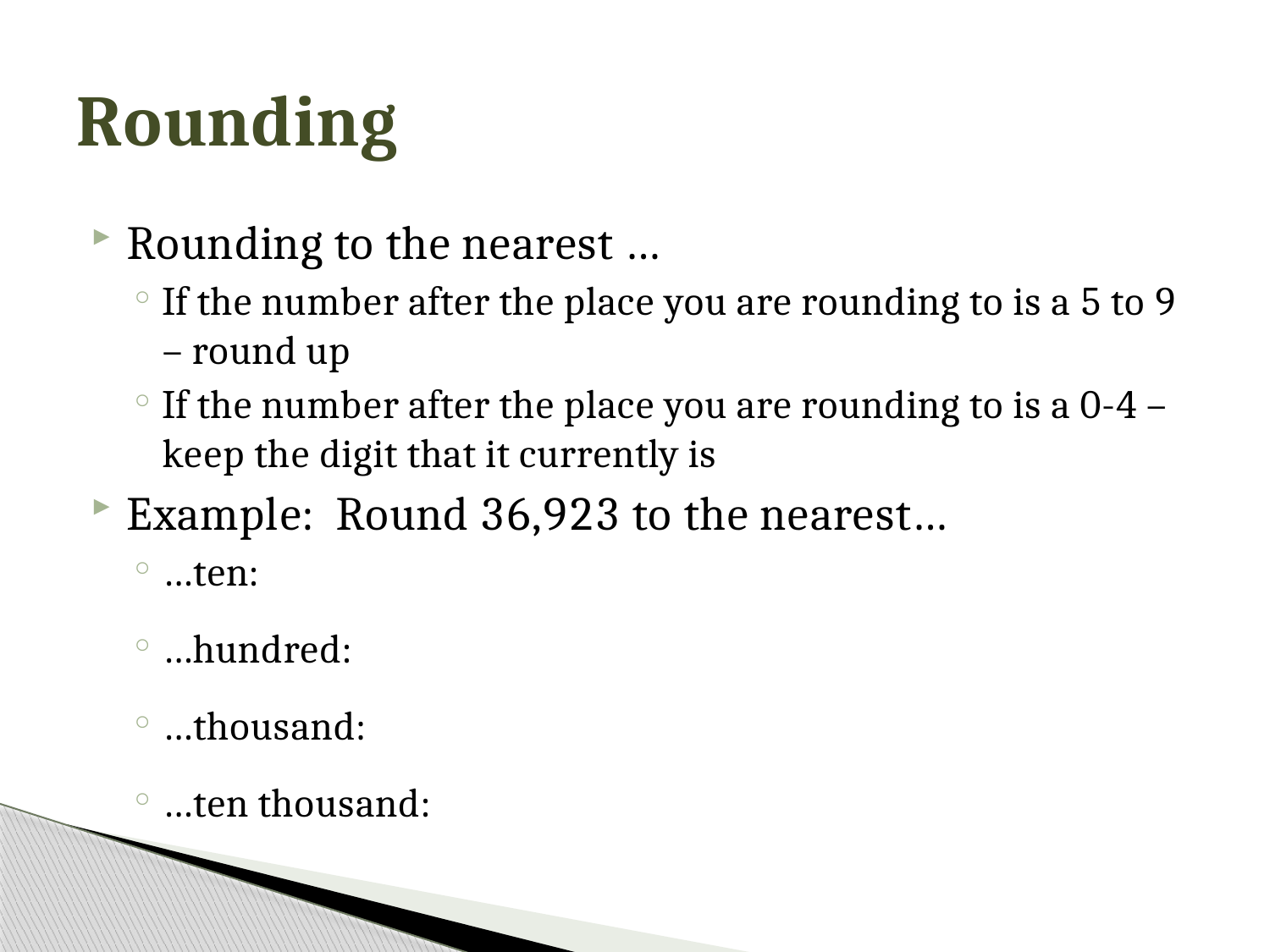

# Rounding
Rounding to the nearest …
If the number after the place you are rounding to is a 5 to 9 – round up
If the number after the place you are rounding to is a 0-4 – keep the digit that it currently is
Example:  Round 36,923 to the nearest…
…ten:

…hundred:

…thousand:

…ten thousand: